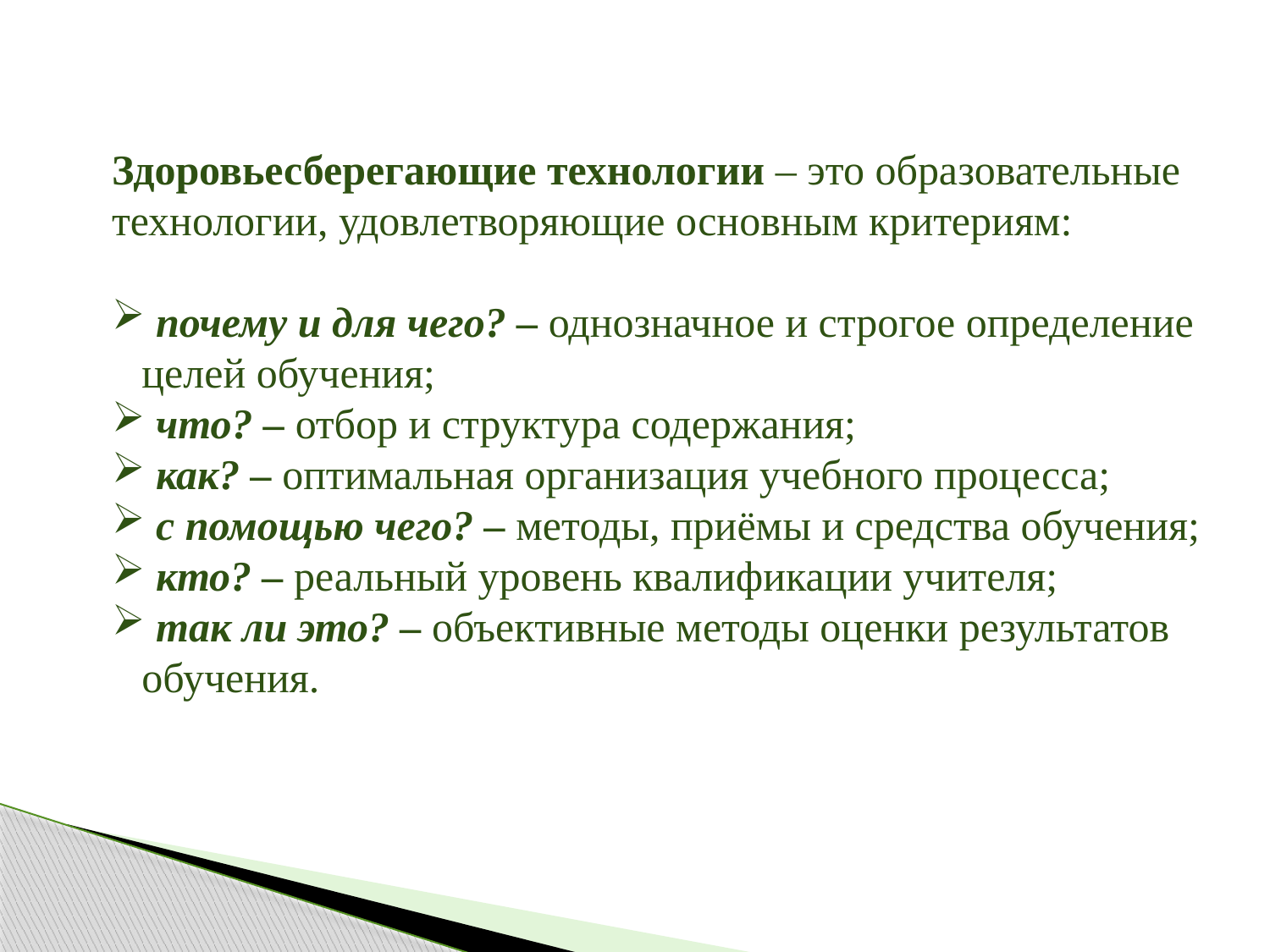

Здоровьесберегающие технологии – это образовательные технологии, удовлетворяющие основным критериям:

 почему и для чего? – однозначное и строгое определение целей обучения;
 что? – отбор и структура содержания;
 как? – оптимальная организация учебного процесса;
 с помощью чего? – методы, приёмы и средства обучения;
 кто? – реальный уровень квалификации учителя;
 так ли это? – объективные методы оценки результатов обучения.